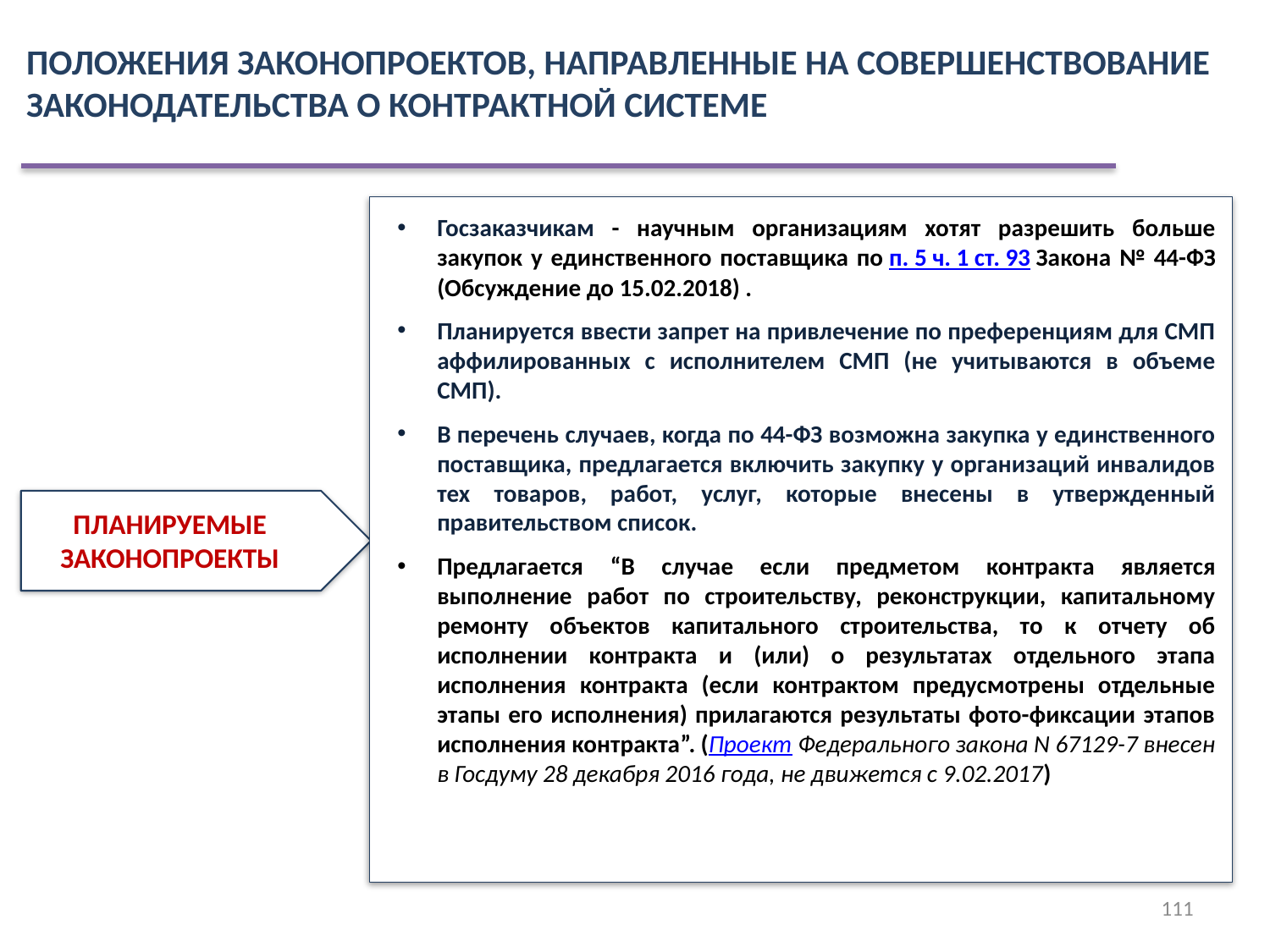

ПОЛОЖЕНИЯ ЗАКОНОПРОЕКТОВ, НАПРАВЛЕННЫЕ НА СОВЕРШЕНСТВОВАНИЕ ЗАКОНОДАТЕЛЬСТВА О КОНТРАКТНОЙ СИСТЕМЕ

Госзаказчикам - научным организациям хотят разрешить больше закупок у единственного поставщика по п. 5 ч. 1 ст. 93 Закона № 44-ФЗ (Обсуждение до 15.02.2018) .
Планируется ввести запрет на привлечение по преференциям для СМП аффилированных с исполнителем СМП (не учитываются в объеме СМП).
В перечень случаев, когда по 44-ФЗ возможна закупка у единственного поставщика, предлагается включить закупку у организаций инвалидов тех товаров, работ, услуг, которые внесены в утвержденный правительством список.
Предлагается “В случае если предметом контракта является выполнение работ по строительству, реконструкции, капитальному ремонту объектов капитального строительства, то к отчету об исполнении контракта и (или) о результатах отдельного этапа исполнения контракта (если контрактом предусмотрены отдельные этапы его исполнения) прилагаются результаты фото-фиксации этапов исполнения контракта”. (Проект Федерального закона N 67129-7 внесен в Госдуму 28 декабря 2016 года, не движется с 9.02.2017)

ПЛАНИРУЕМЫЕ ЗАКОНОПРОЕКТЫ
111